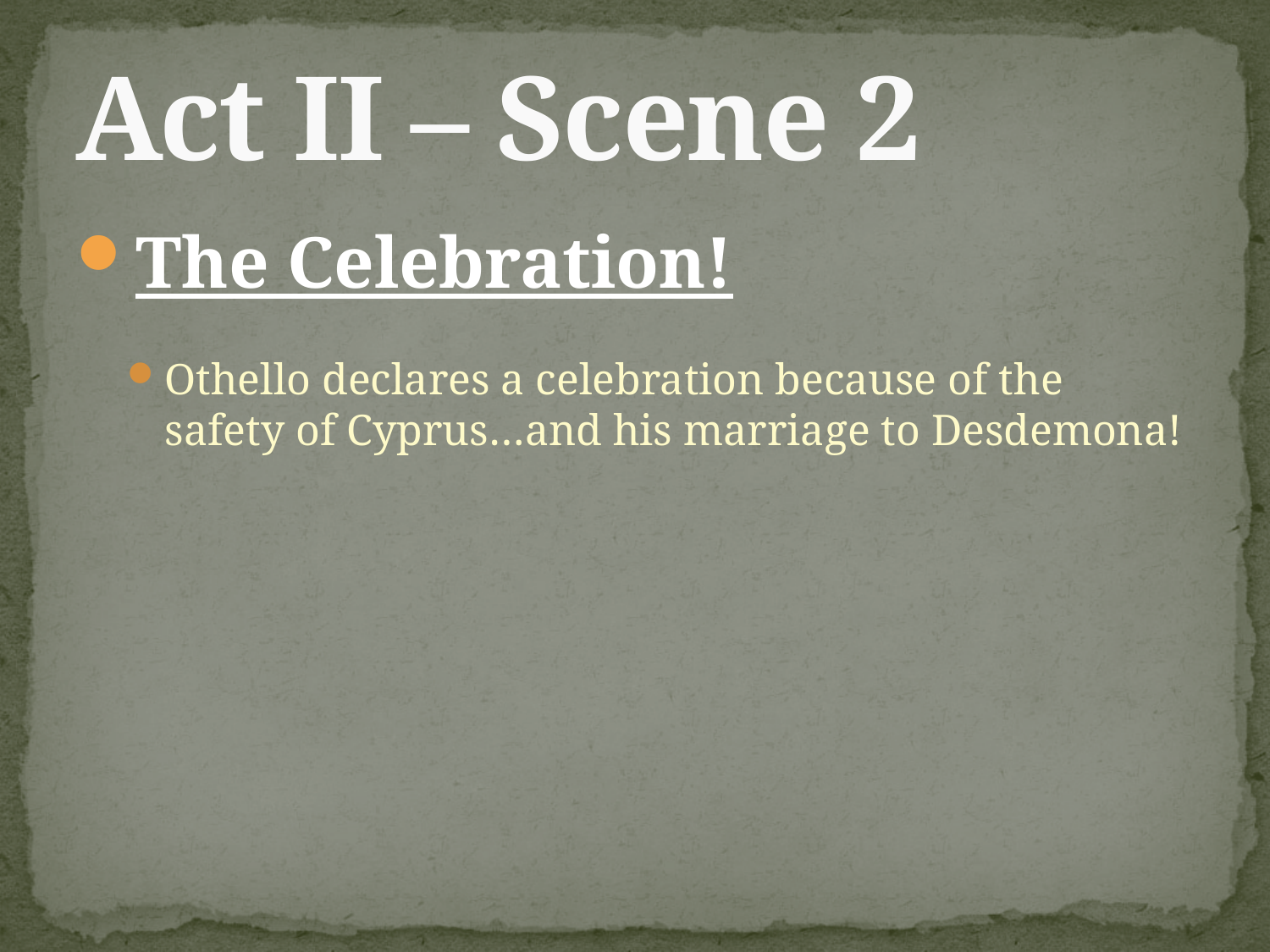

# Act II – Scene 2
The Celebration!

Othello declares a celebration because of the safety of Cyprus…and his marriage to Desdemona!